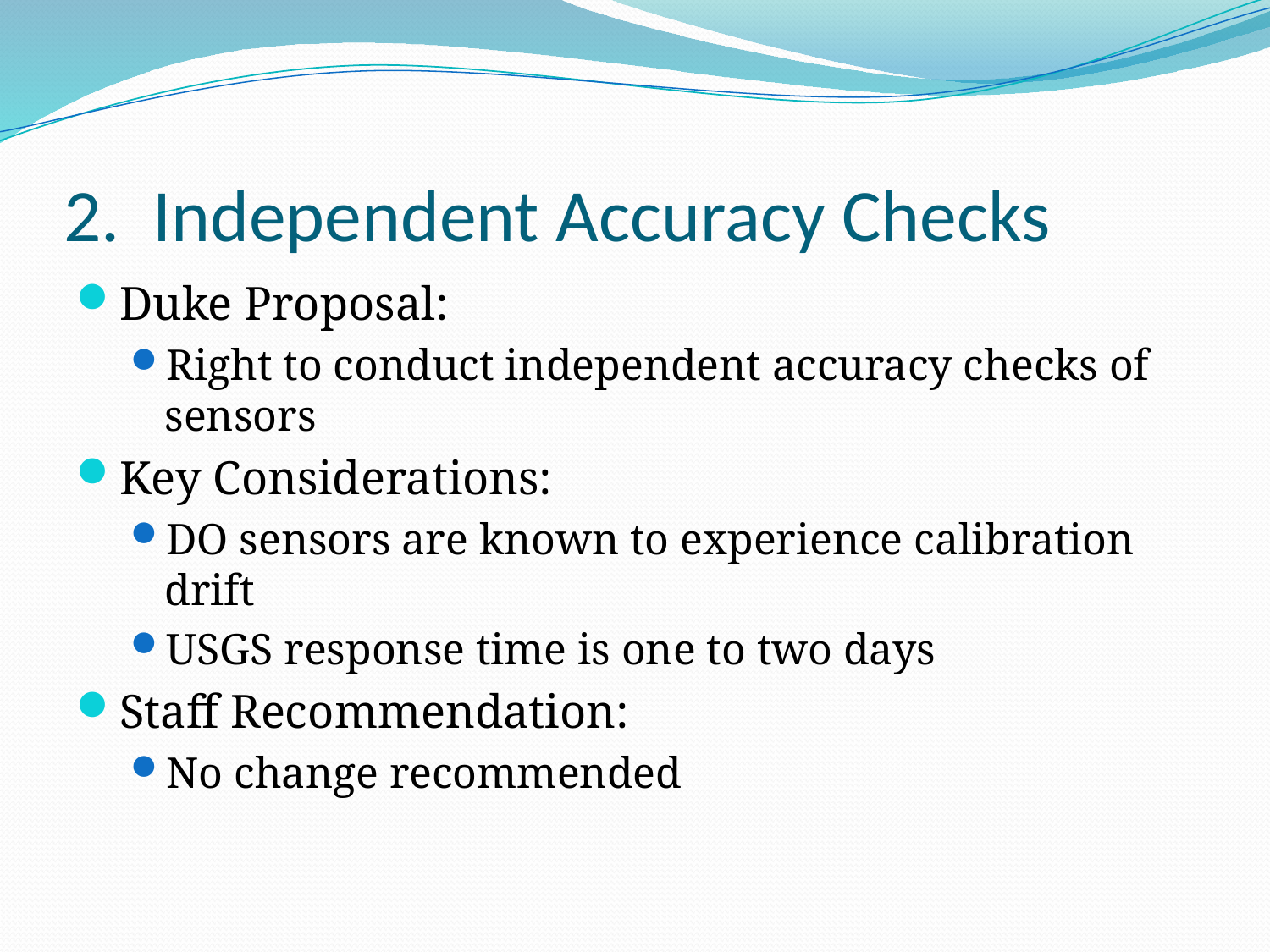

# 2.  Independent Accuracy Checks
Duke Proposal:
Right to conduct independent accuracy checks of sensors
Key Considerations:
DO sensors are known to experience calibration drift
USGS response time is one to two days
Staff Recommendation:
No change recommended